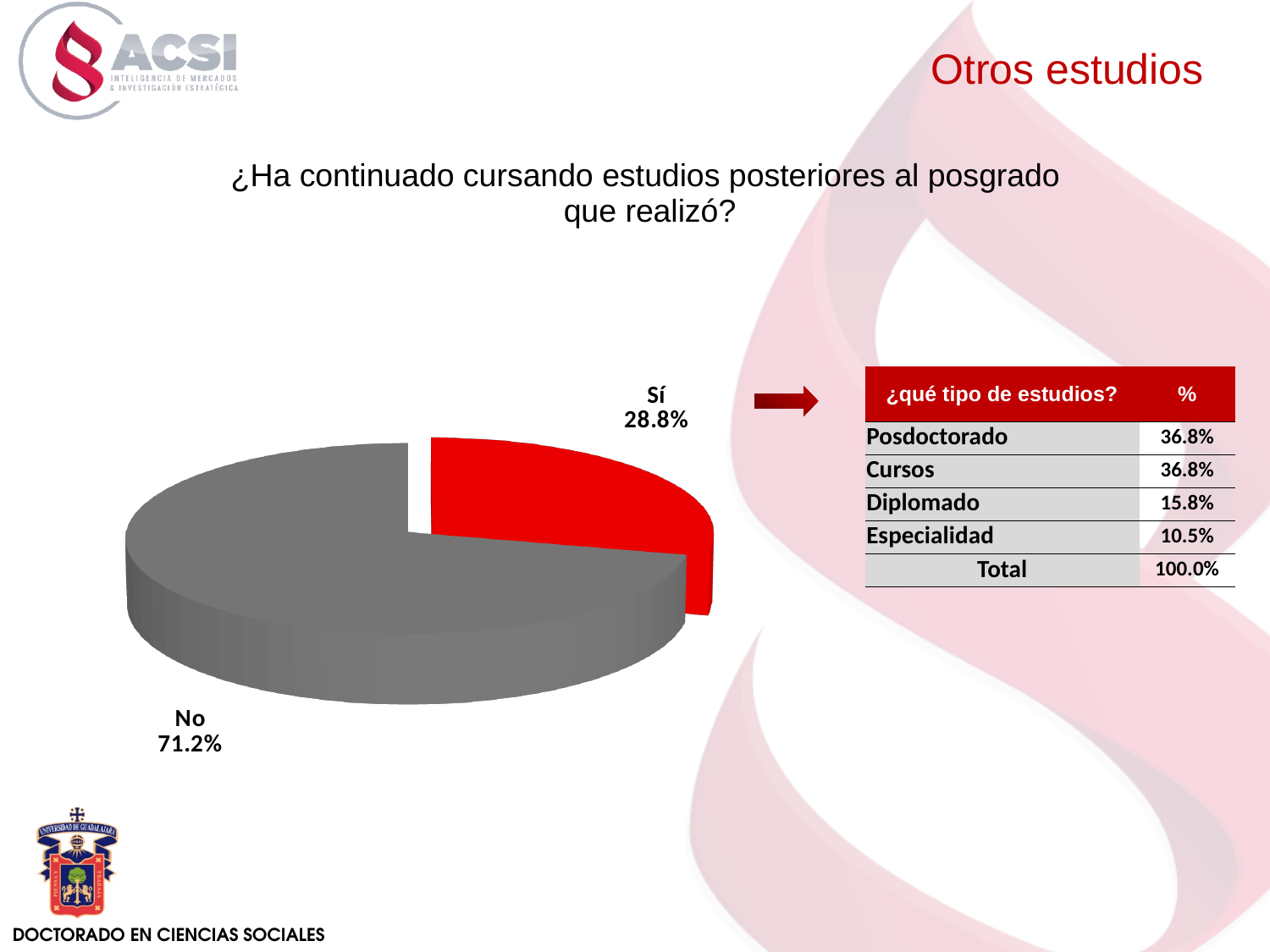

Otros estudios
¿Ha continuado cursando estudios posteriores al posgrado
que realizó?

[unsupported chart]

| ¿qué tipo de estudios? | % |
| --- | --- |
| Posdoctorado | 36.8% |
| Cursos | 36.8% |
| Diplomado | 15.8% |
| Especialidad | 10.5% |
| Total | 100.0% |